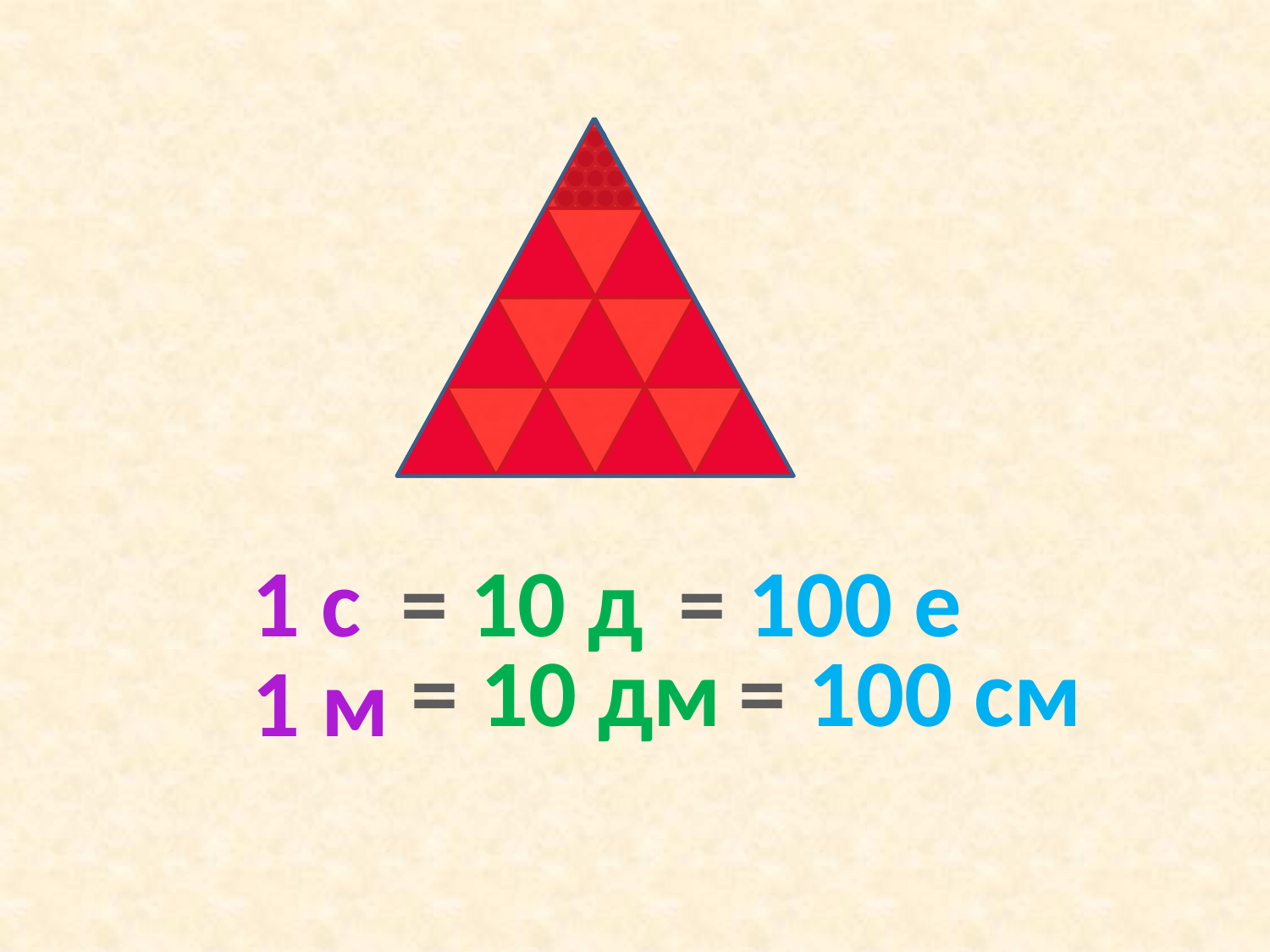

1 с
= 10 д
= 100 е
= 10 дм
= 100 см
1 м